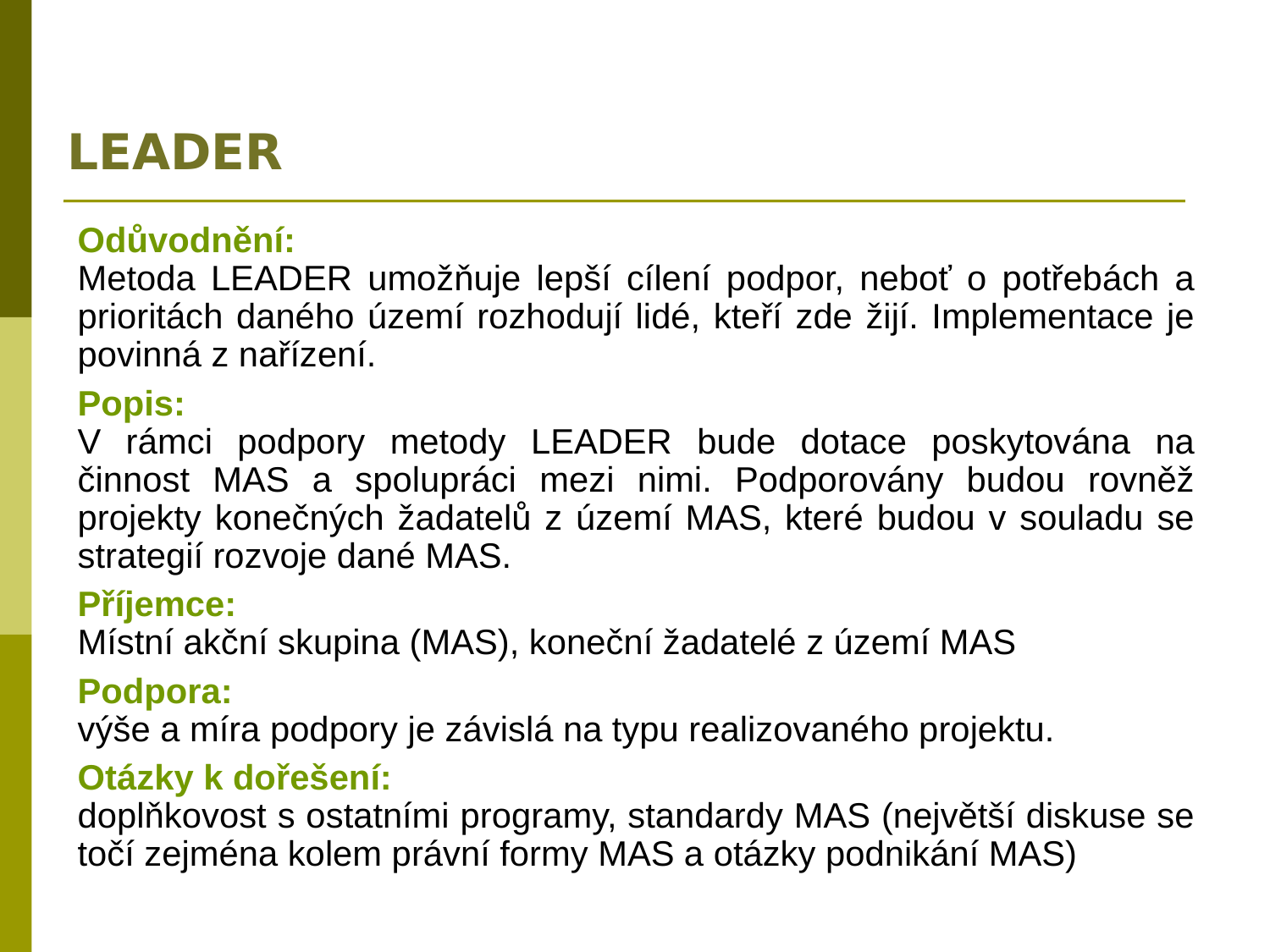

# LEADER
Odůvodnění:
Metoda LEADER umožňuje lepší cílení podpor, neboť o potřebách a prioritách daného území rozhodují lidé, kteří zde žijí. Implementace je povinná z nařízení.
Popis:
V rámci podpory metody LEADER bude dotace poskytována na činnost MAS a spolupráci mezi nimi. Podporovány budou rovněž projekty konečných žadatelů z území MAS, které budou v souladu se strategií rozvoje dané MAS.
Příjemce:
Místní akční skupina (MAS), koneční žadatelé z území MAS
Podpora:
výše a míra podpory je závislá na typu realizovaného projektu.
Otázky k dořešení:
doplňkovost s ostatními programy, standardy MAS (největší diskuse se točí zejména kolem právní formy MAS a otázky podnikání MAS)